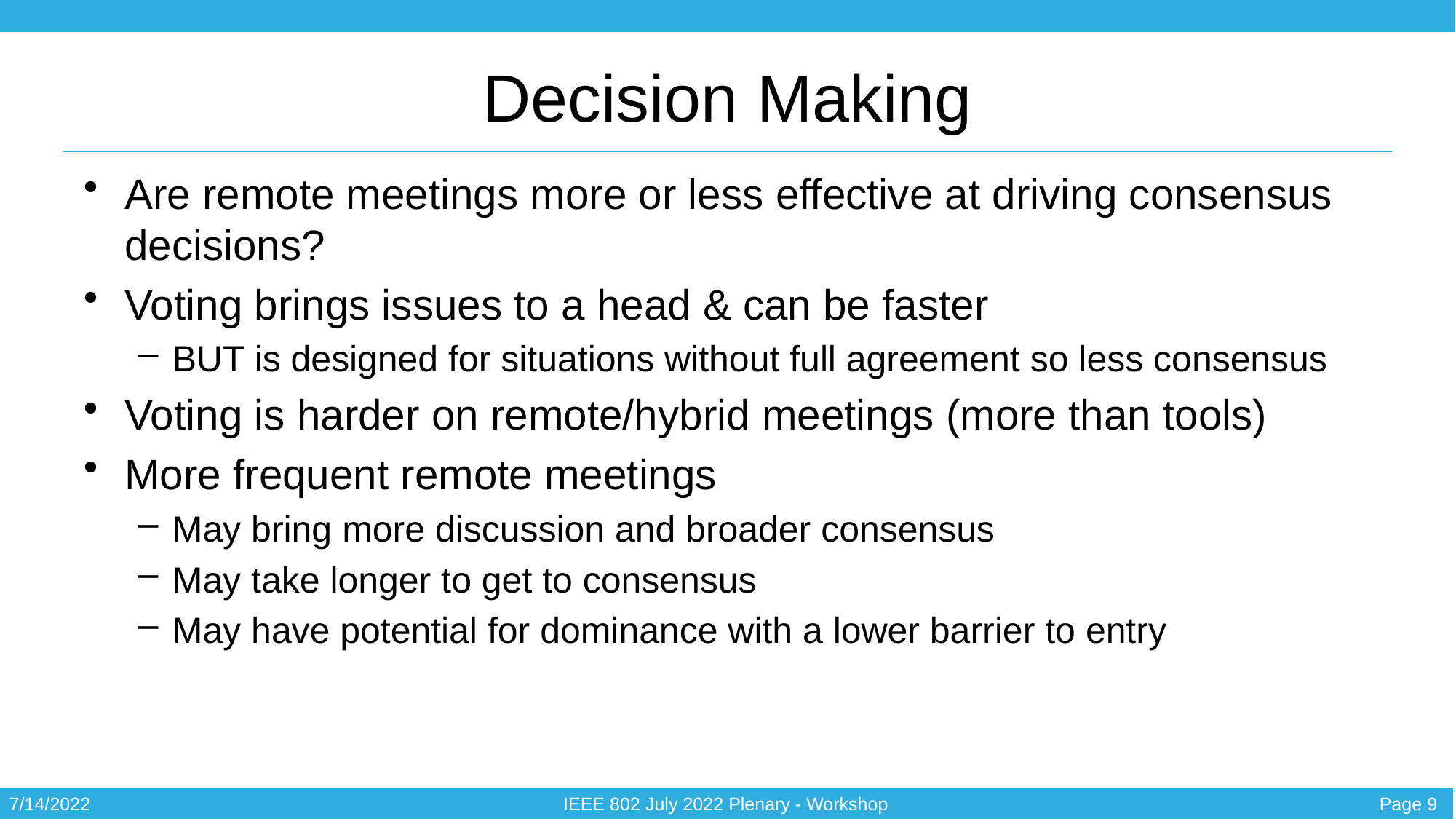

# Decision Making
Are remote meetings more or less effective at driving consensus decisions?
Voting brings issues to a head & can be faster
BUT is designed for situations without full agreement so less consensus
Voting is harder on remote/hybrid meetings (more than tools)
More frequent remote meetings
May bring more discussion and broader consensus
May take longer to get to consensus
May have potential for dominance with a lower barrier to entry